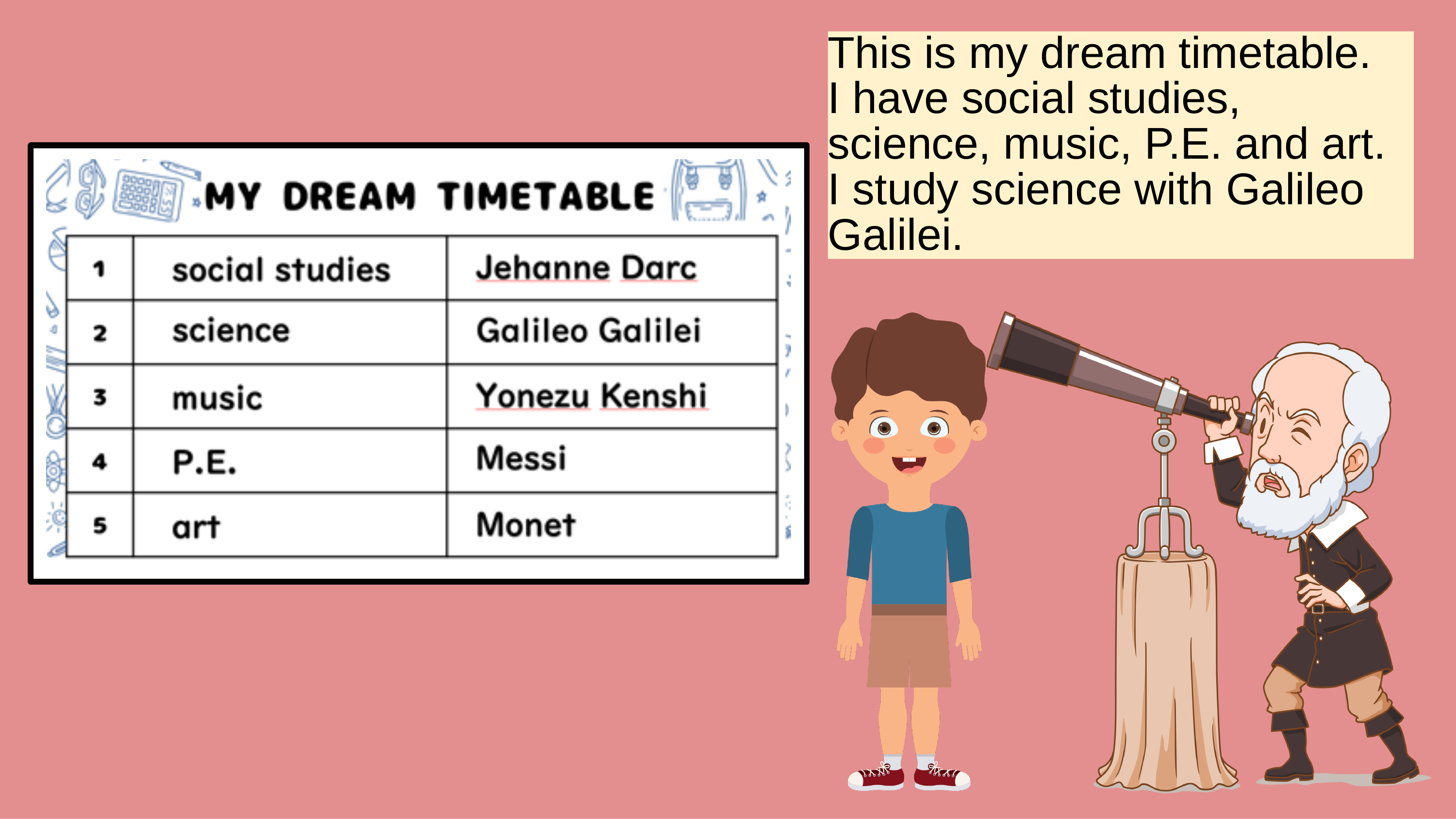

This is my dream timetable.
I have social studies, science, music, P.E. and art.
I study science with Galileo Galilei.